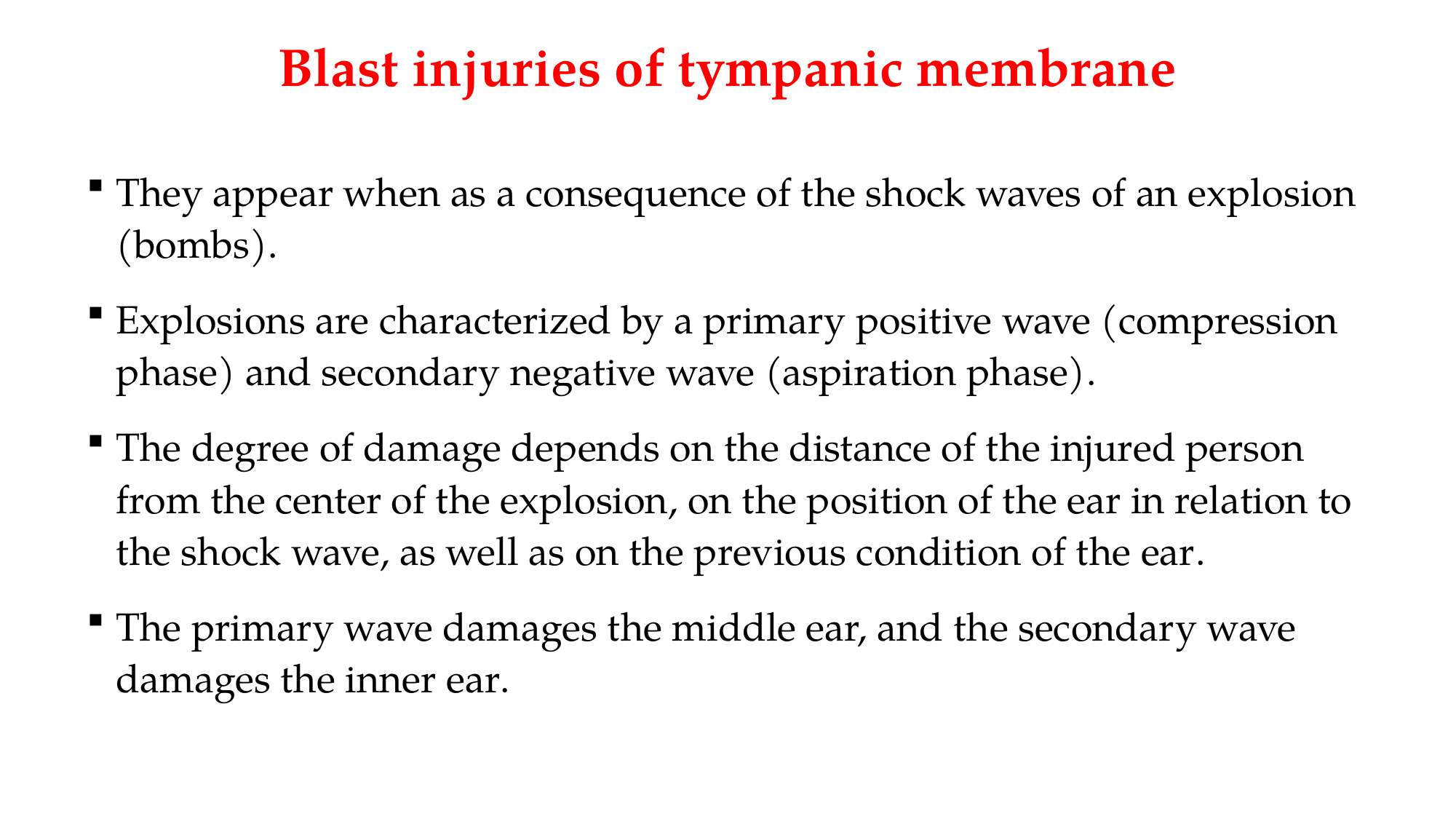

Blast injuries of tympanic membrane

They appear when as a consequence of the shock waves of an explosion (bombs).

Explosions are characterized by a primary positive wave (compression phase) and secondary negative wave (aspiration phase).

The degree of damage depends on the distance of the injured person from the center of the explosion, on the position of the ear in relation to the shock wave, as well as on the previous condition of the ear.

The primary wave damages the middle ear, and the secondary wave damages the inner ear.